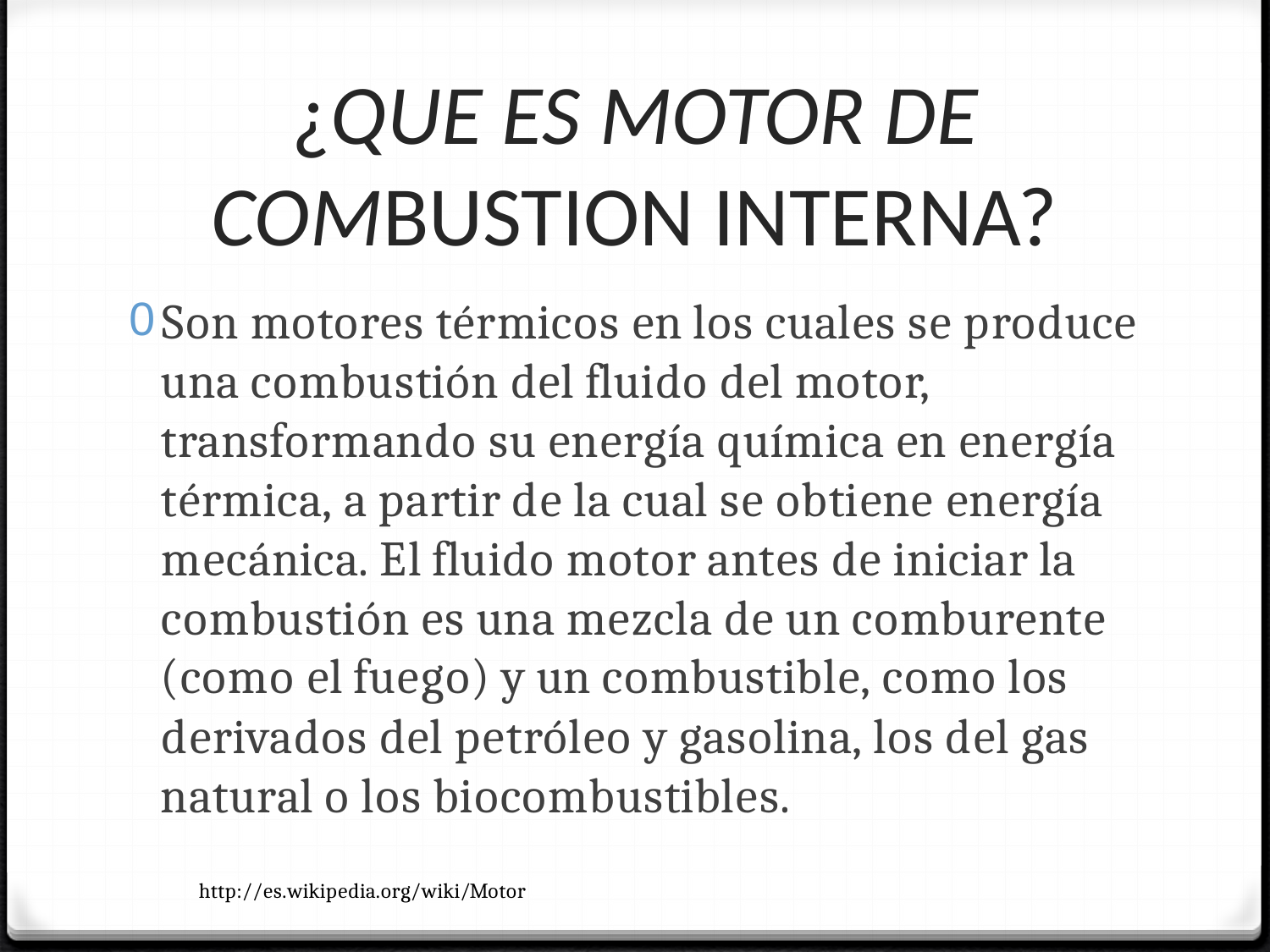

# ¿QUE ES MOTOR DE COMBUSTION INTERNA?
Son motores térmicos en los cuales se produce una combustión del fluido del motor, transformando su energía química en energía térmica, a partir de la cual se obtiene energía mecánica. El fluido motor antes de iniciar la combustión es una mezcla de un comburente (como el fuego) y un combustible, como los derivados del petróleo y gasolina, los del gas natural o los biocombustibles.

http://es.wikipedia.org/wiki/Motor